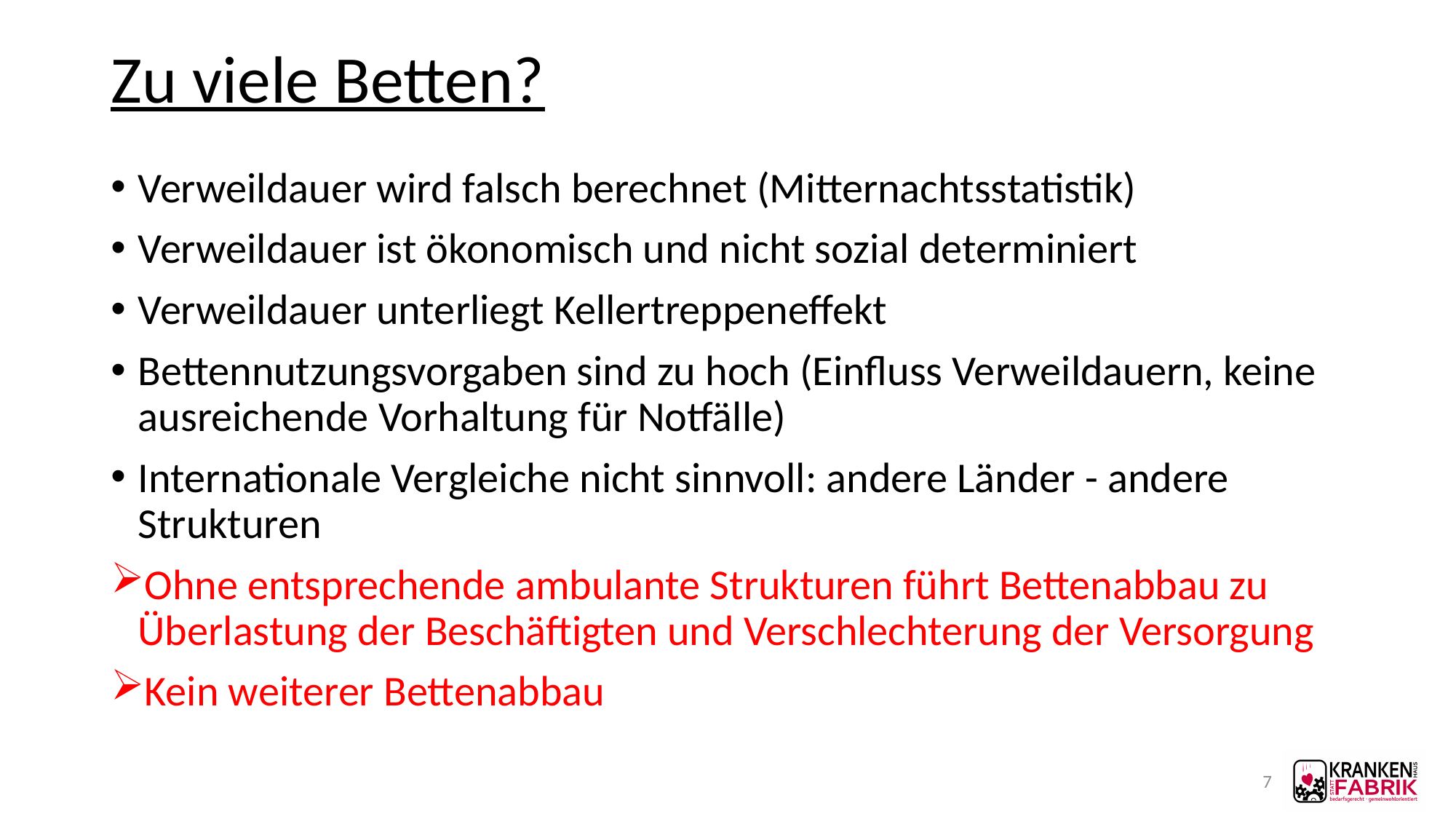

# Zu viele Betten?
Verweildauer wird falsch berechnet (Mitternachtsstatistik)
Verweildauer ist ökonomisch und nicht sozial determiniert
Verweildauer unterliegt Kellertreppeneffekt
Bettennutzungsvorgaben sind zu hoch (Einfluss Verweildauern, keine ausreichende Vorhaltung für Notfälle)
Internationale Vergleiche nicht sinnvoll: andere Länder - andere Strukturen
Ohne entsprechende ambulante Strukturen führt Bettenabbau zu Überlastung der Beschäftigten und Verschlechterung der Versorgung
Kein weiterer Bettenabbau

7